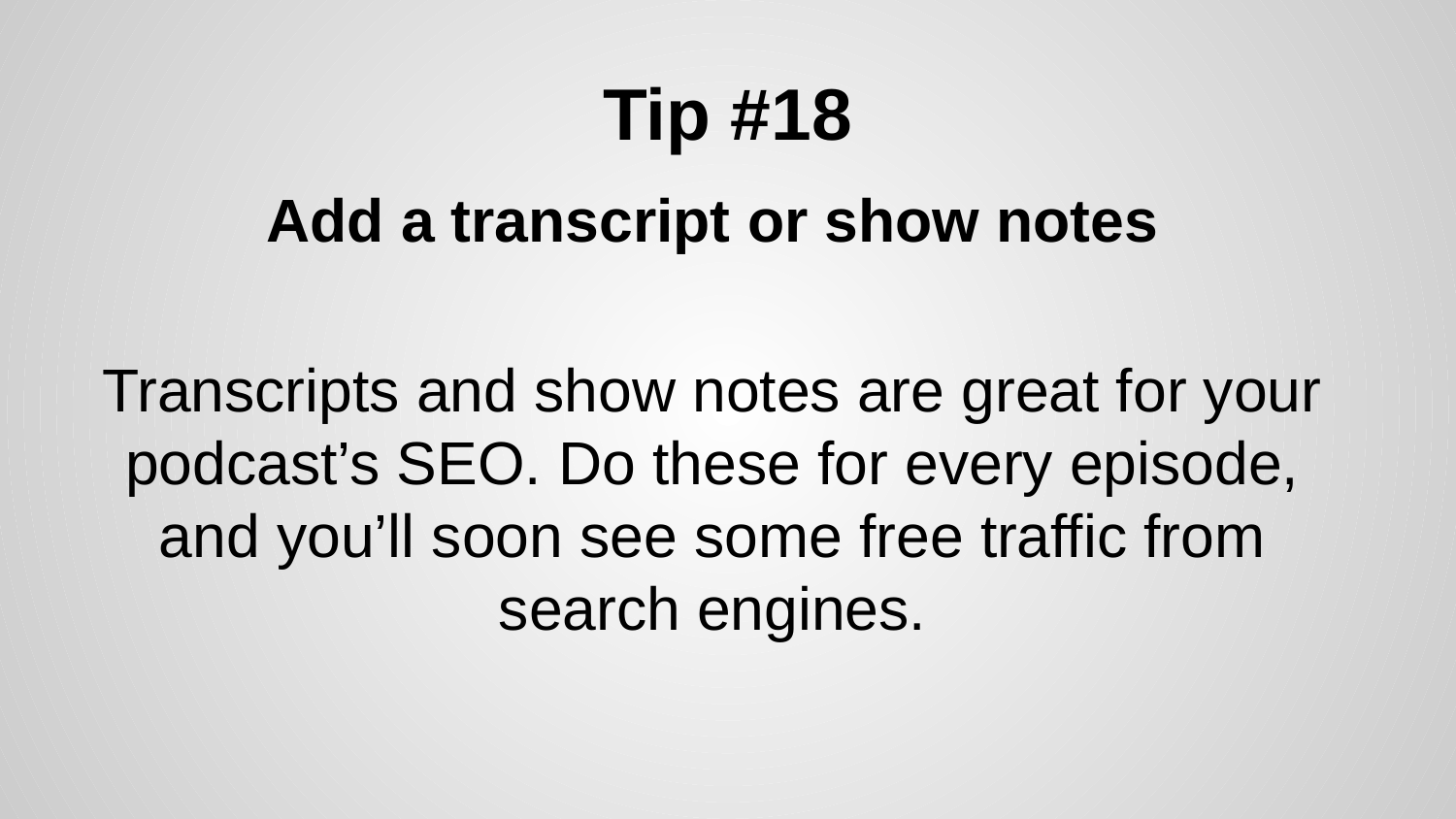

# Tip #18

Add a transcript or show notes

Transcripts and show notes are great for your podcast’s SEO. Do these for every episode, and you’ll soon see some free traffic from search engines.